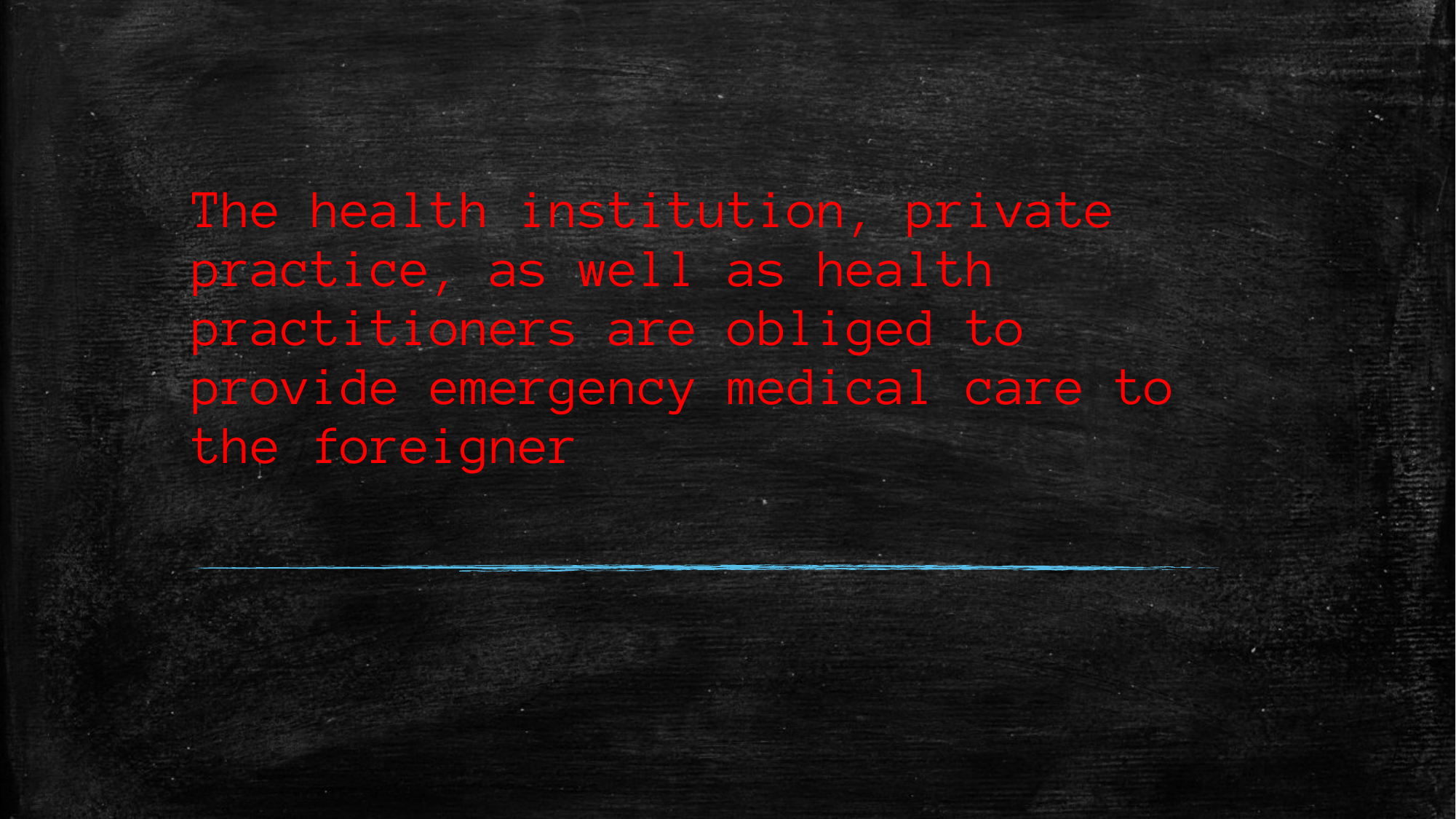

# The health institution, private practice, as well as health practitioners are obliged to provide emergency medical care to the foreigner